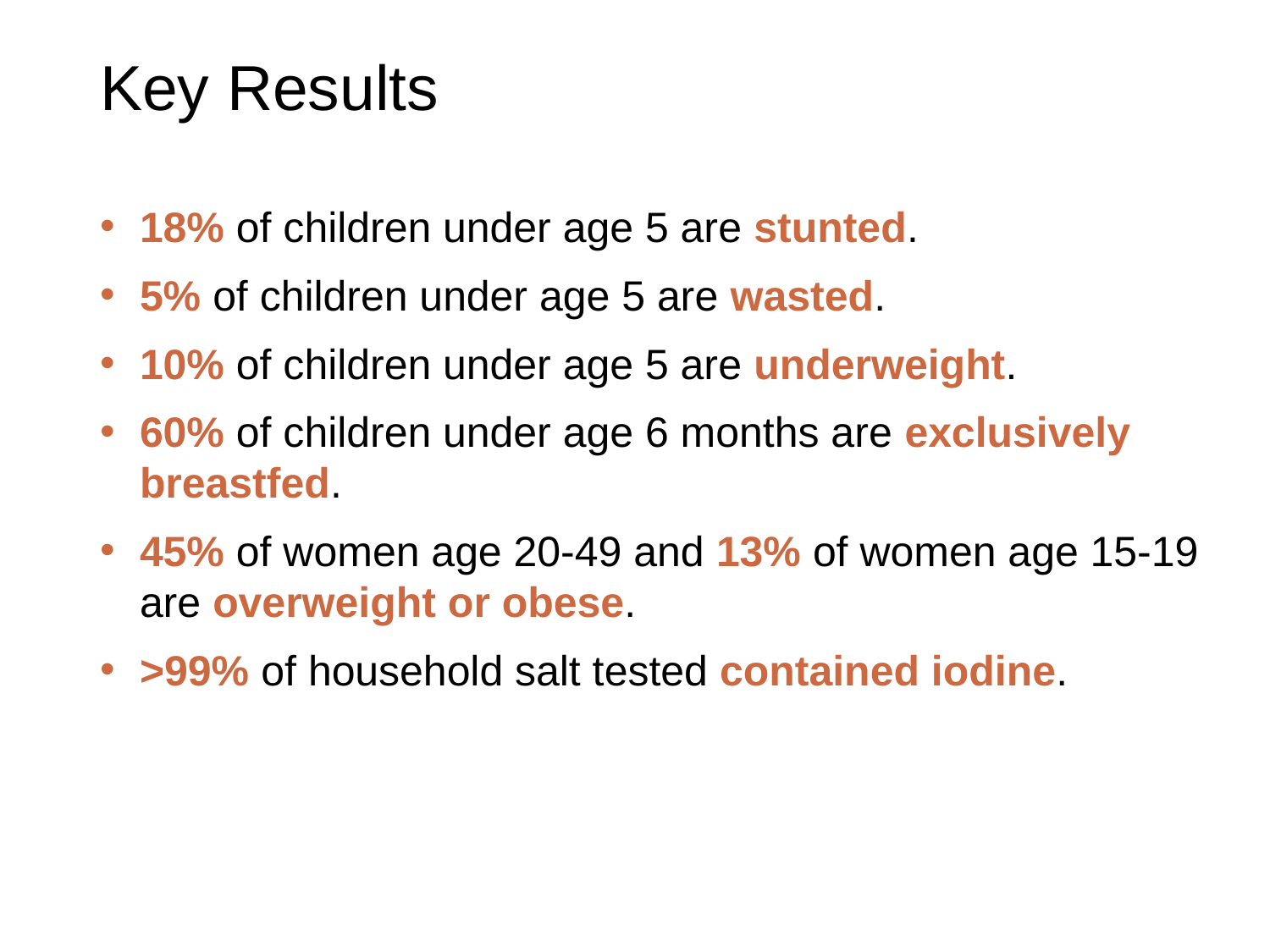

# Key Results
18% of children under age 5 are stunted.
5% of children under age 5 are wasted.
10% of children under age 5 are underweight.
60% of children under age 6 months are exclusively breastfed.
45% of women age 20-49 and 13% of women age 15-19 are overweight or obese.
>99% of household salt tested contained iodine.